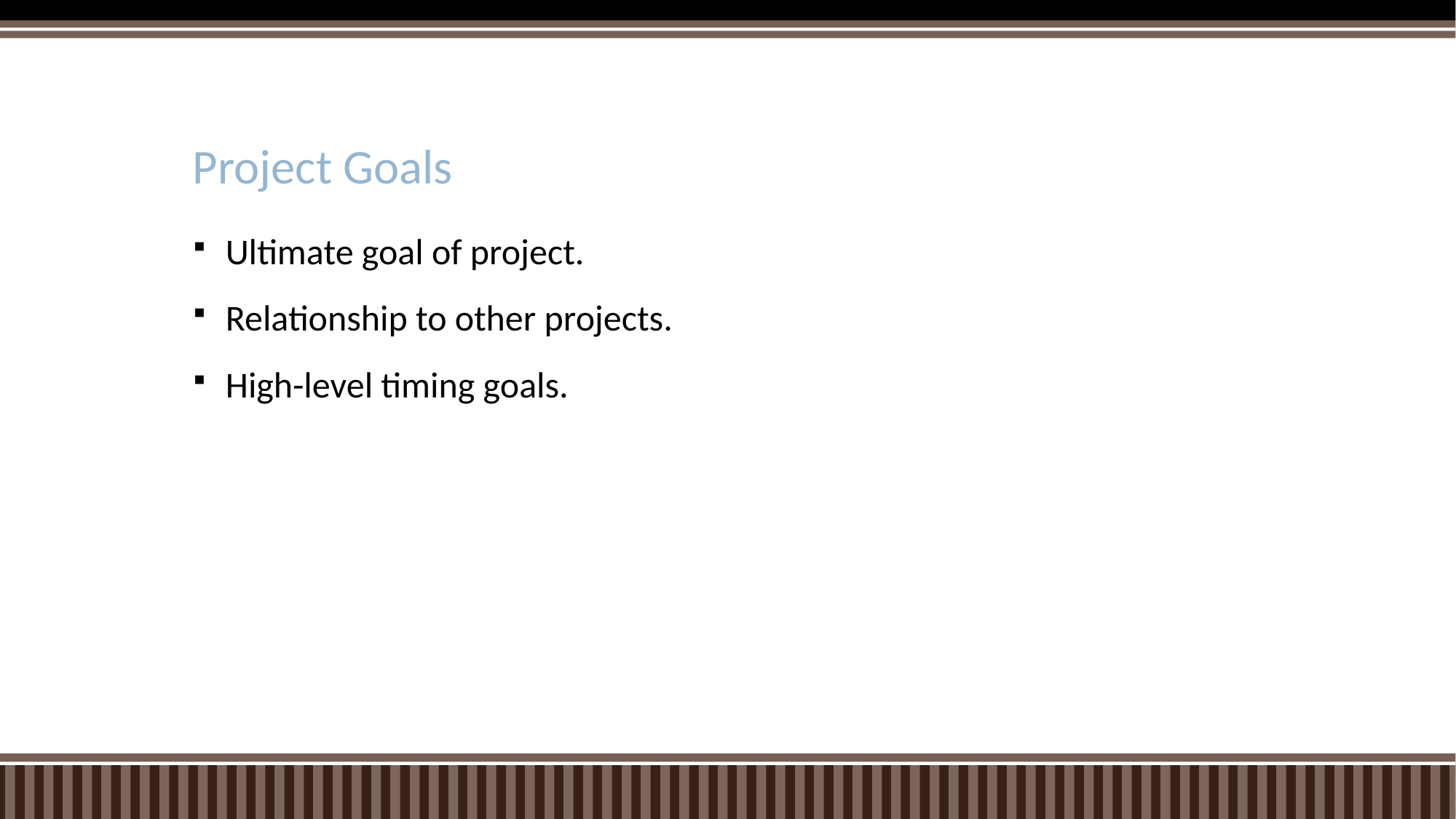

# Project Goals
Ultimate goal of project.
Relationship to other projects.
High-level timing goals.